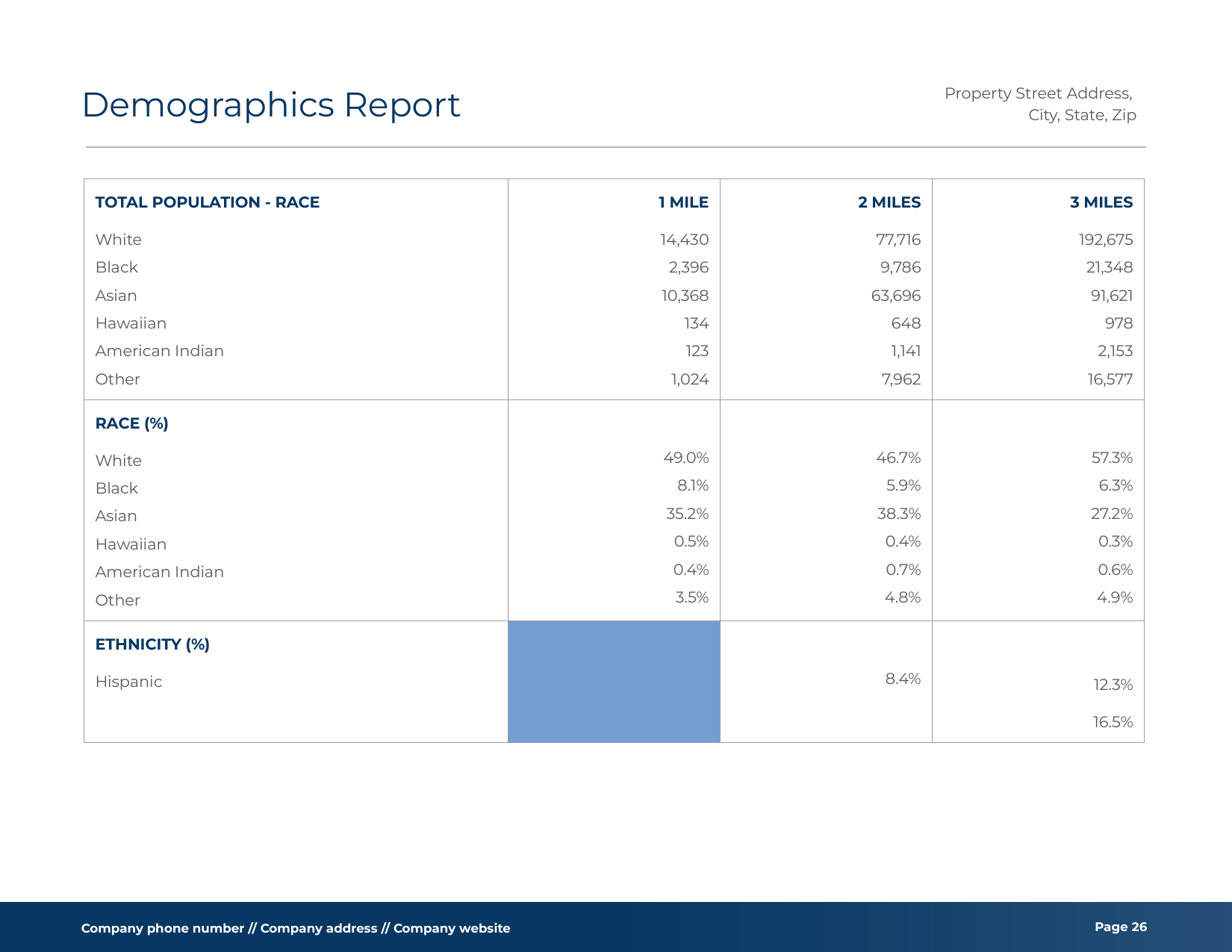

Demographics Report
| TOTAL POPULATION - RACE White Black Asian Hawaiian American Indian Other |  | 1 MILE 14,430 2,396 10,368 134 123 1,024 | 2 MILES 77,716 9,786 63,696 648 1,141 7,962 | 3 MILES 192,675 21,348 91,621 978 2,153 16,577 |
| --- | --- | --- | --- | --- |
| RACE (%) White Black Asian Hawaiian American Indian Other |  | 49.0% 8.1% 35.2% 0.5% 0.4% 3.5% | 46.7% 5.9% 38.3% 0.4% 0.7% 4.8% | 57.3% 6.3% 27.2% 0.3% 0.6% 4.9% |
| ETHNICITY (%) Hispanic |  | 8.4% | 12.3% | 16.5% |
Page 26